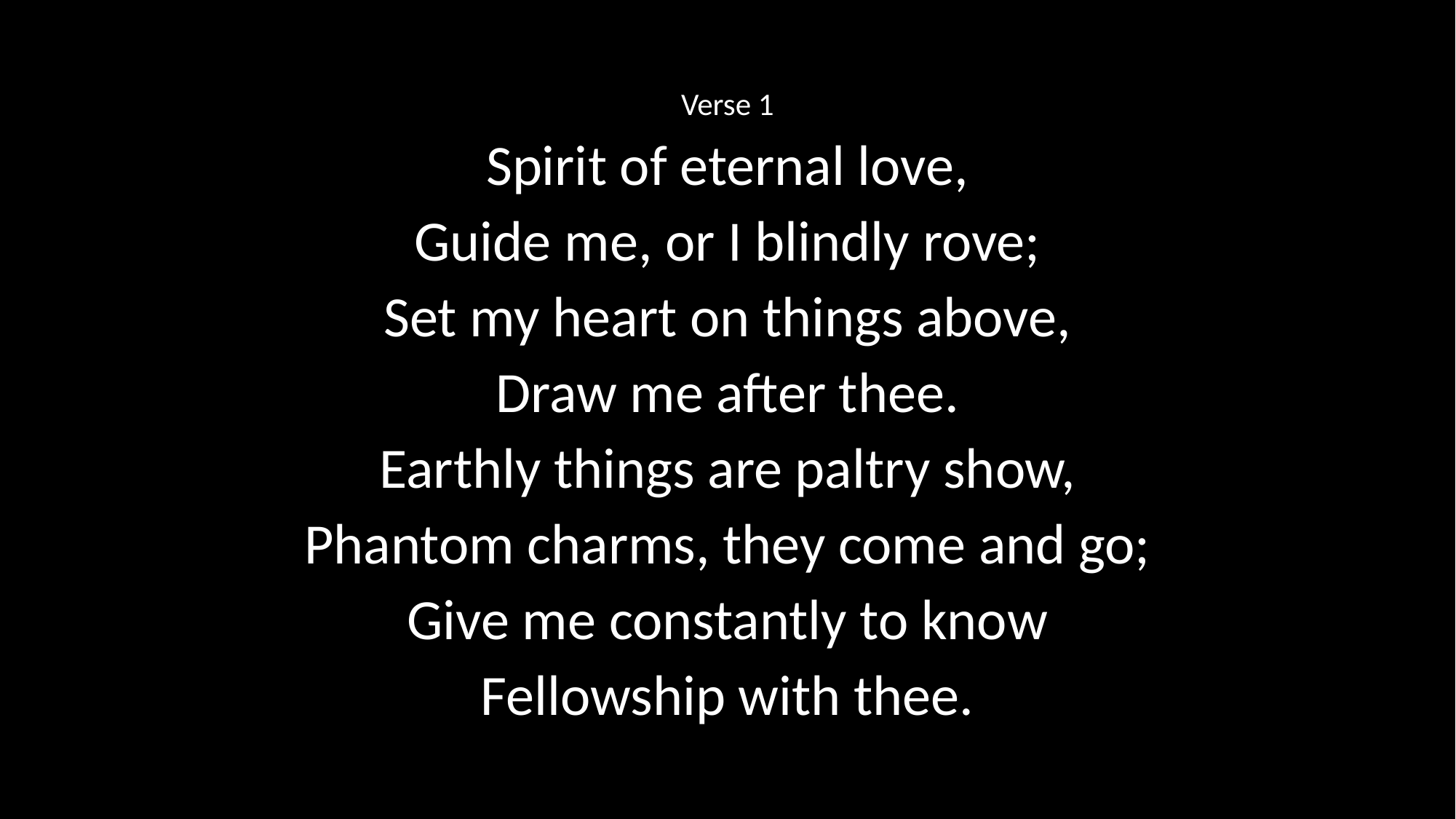

Verse 1
Spirit of eternal love,
Guide me, or I blindly rove;
Set my heart on things above,
Draw me after thee.
Earthly things are paltry show,
Phantom charms, they come and go;
Give me constantly to know
Fellowship with thee.